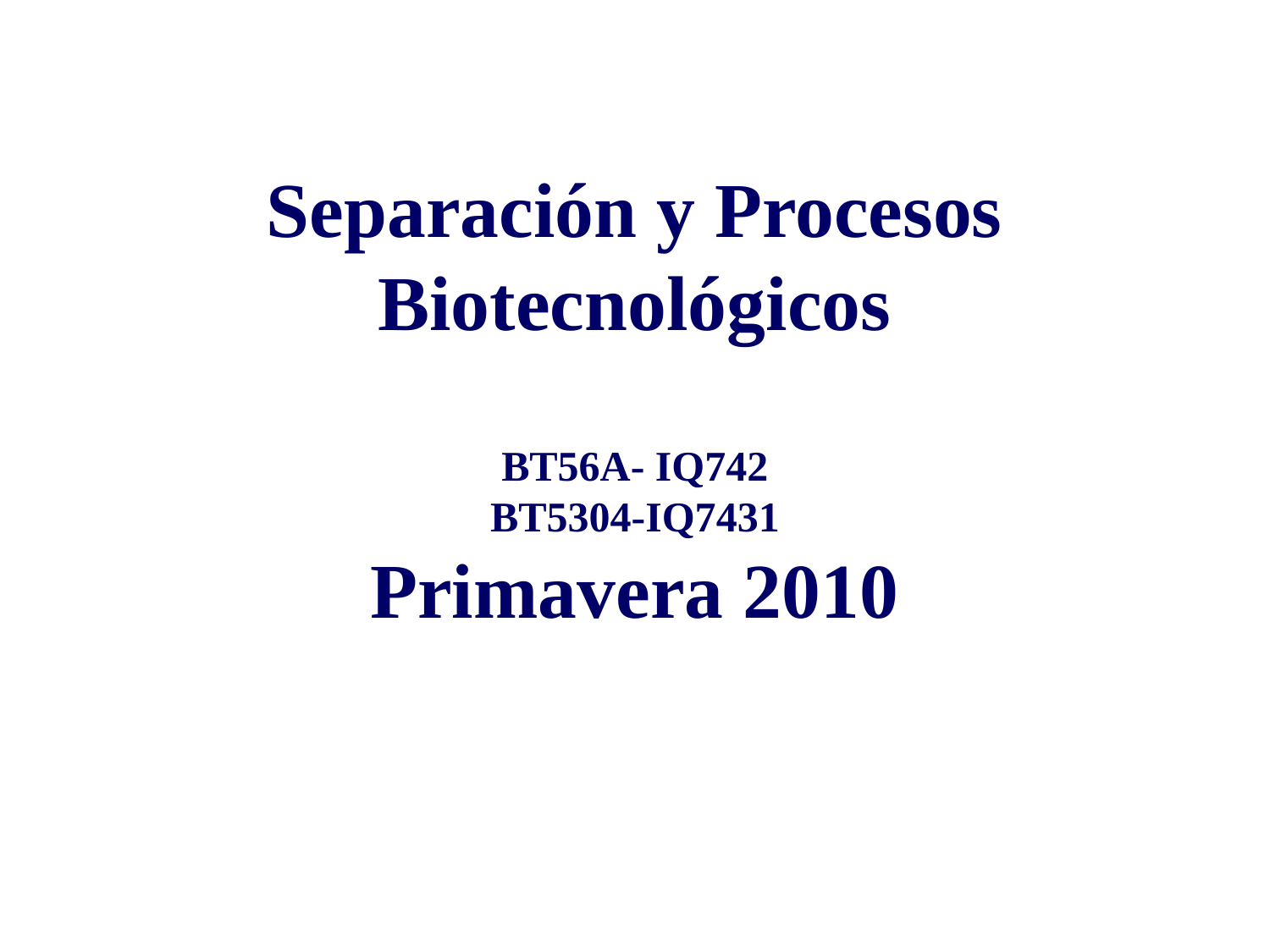

# Separación y Procesos Biotecnológicos BT56A- IQ742 BT5304-IQ7431 Primavera 2010